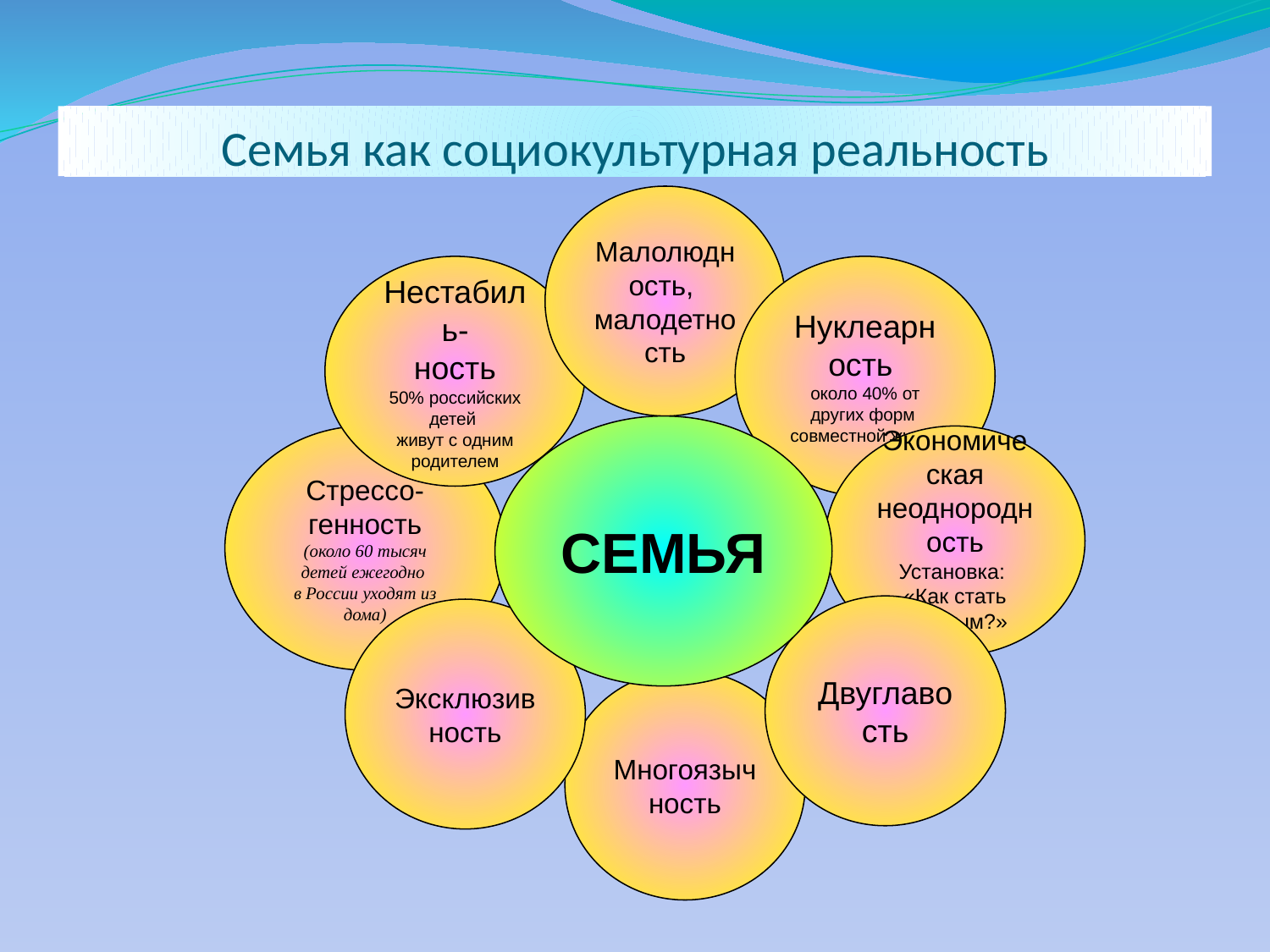

Семья как социокультурная реальность
Малолюдность,
малодетность
Нестабиль-
ность
50% российских детей
живут с одним родителем
Нуклеарность
около 40% от других форм
совместной жизни
СЕМЬЯ
Стрессо-
генность
(около 60 тысяч детей ежегодно
в России уходят из дома)
Экономическая
неоднородность
Установка:
«Как стать богатым?»

Двуглавость

Эксклюзивность

Многоязычность